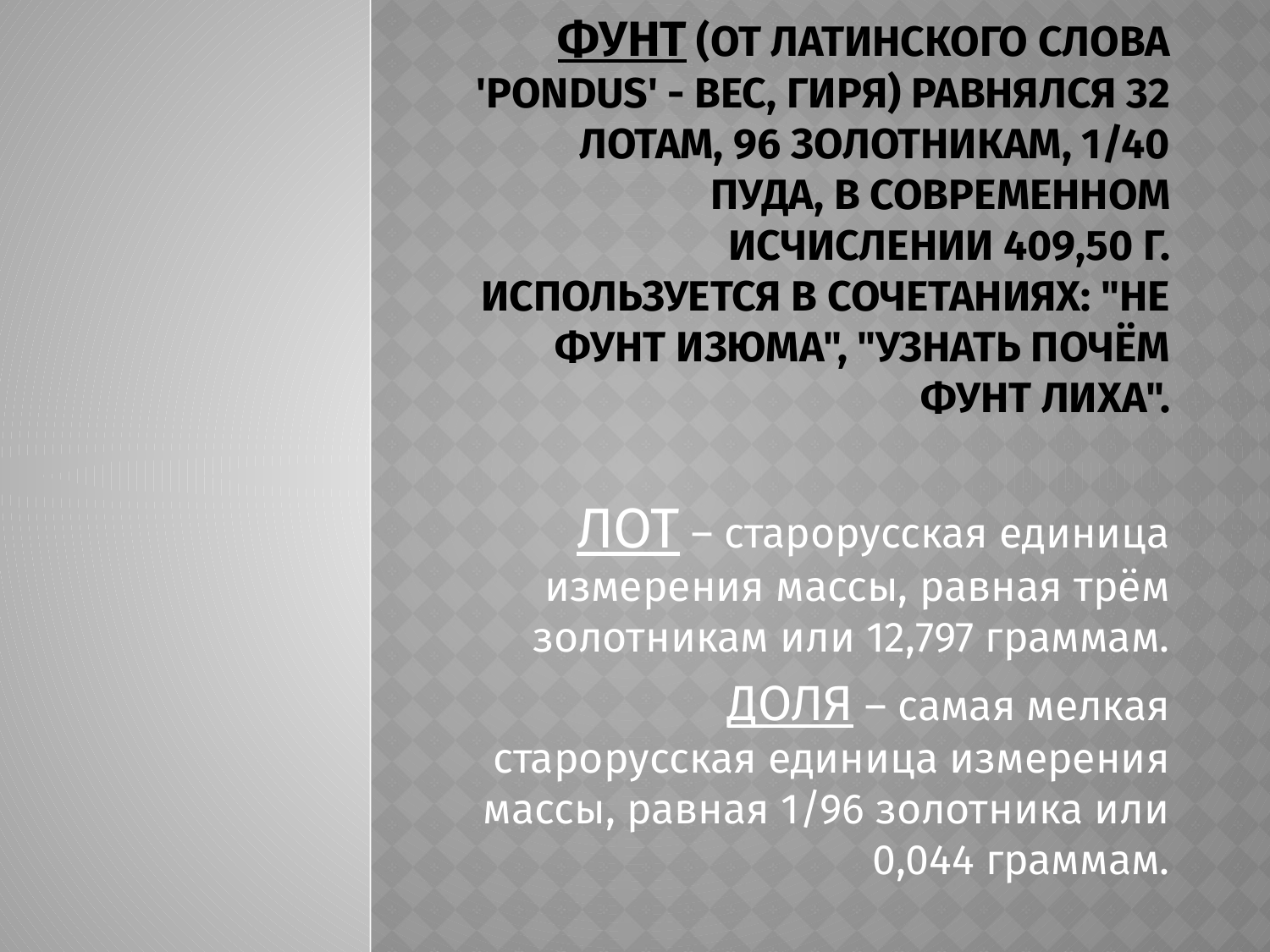

# ФУНТ (от латинского слова 'pondus' - вес, гиря) равнялся 32 лотам, 96 золотникам, 1/40 пуда, в современном исчислении 409,50 г. Используется в сочетаниях: "не фунт изюма", "узнать почём фунт лиха".
ЛОТ – старорусская единица измерения массы, равная трём золотникам или 12,797 граммам.
ДОЛЯ – самая мелкая старорусская единица измерения массы, равная 1/96 золотника или 0,044 граммам.